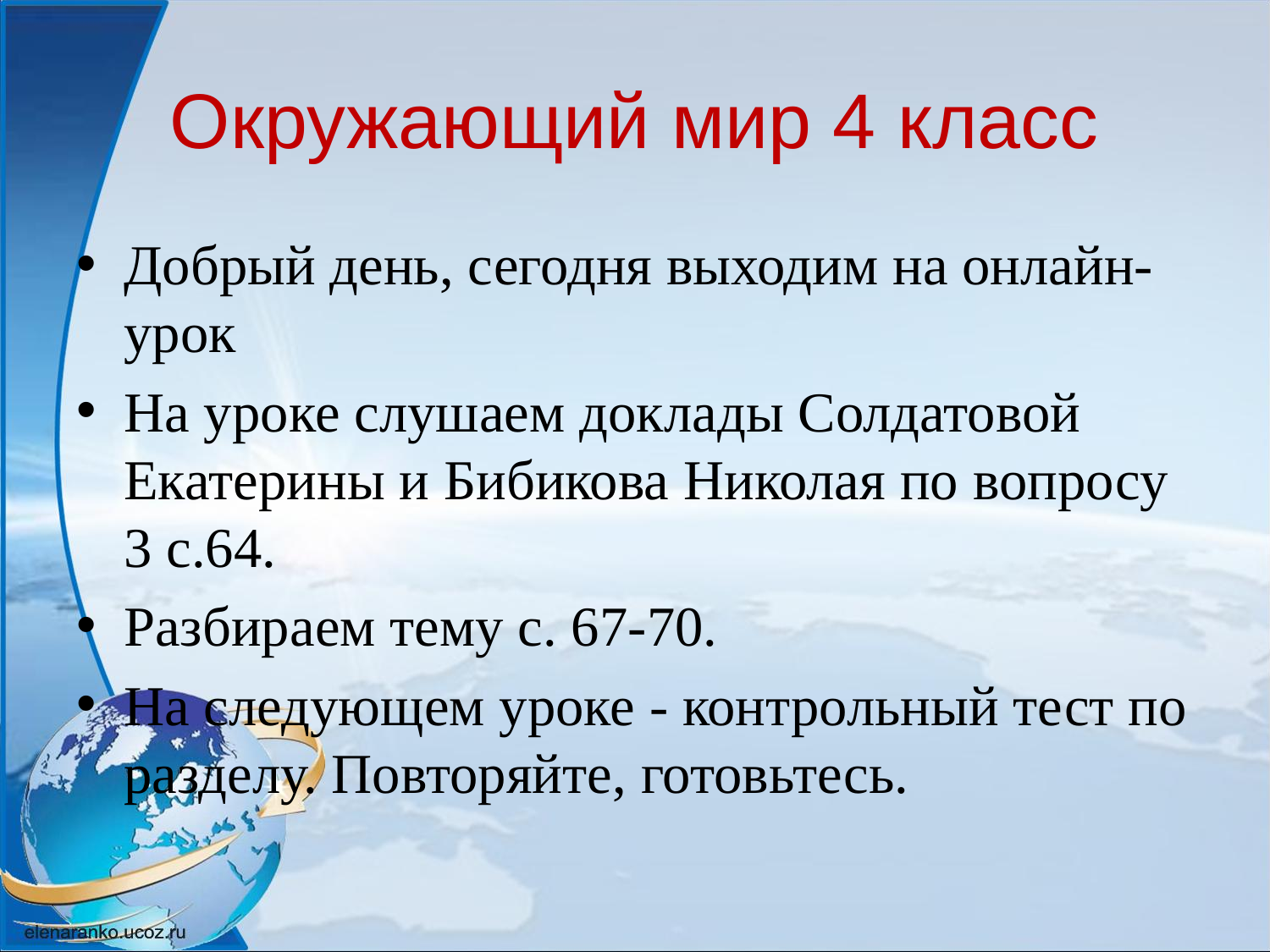

# Окружающий мир 4 класс
Добрый день, сегодня выходим на онлайн-урок
На уроке слушаем доклады Солдатовой Екатерины и Бибикова Николая по вопросу 3 с.64.
Разбираем тему с. 67-70.
На следующем уроке - контрольный тест по разделу. Повторяйте, готовьтесь.